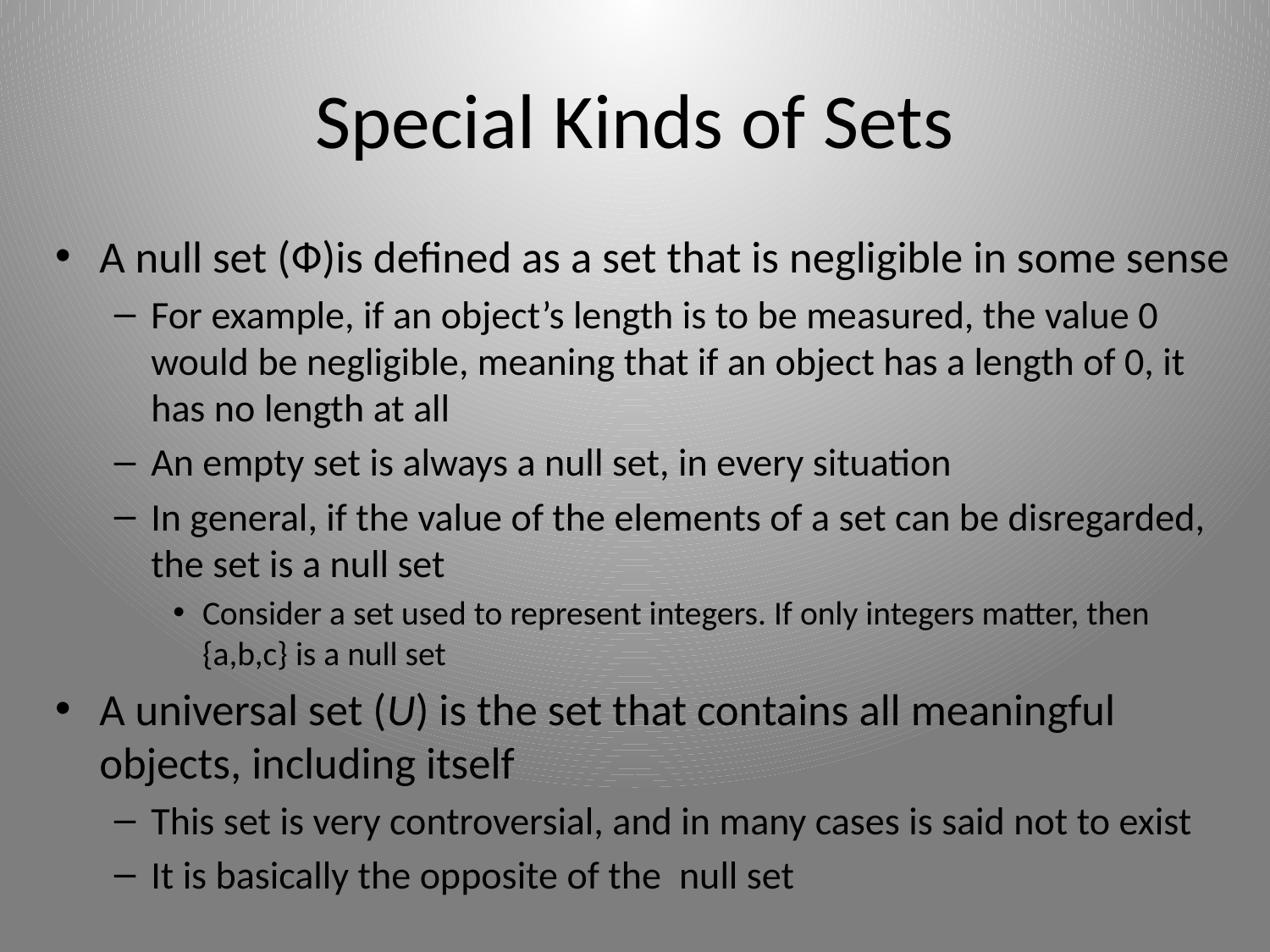

# Special Kinds of Sets
A null set (Ф)is defined as a set that is negligible in some sense
For example, if an object’s length is to be measured, the value 0 would be negligible, meaning that if an object has a length of 0, it has no length at all
An empty set is always a null set, in every situation
In general, if the value of the elements of a set can be disregarded, the set is a null set
Consider a set used to represent integers. If only integers matter, then {a,b,c} is a null set
A universal set (U) is the set that contains all meaningful objects, including itself
This set is very controversial, and in many cases is said not to exist
It is basically the opposite of the  null set